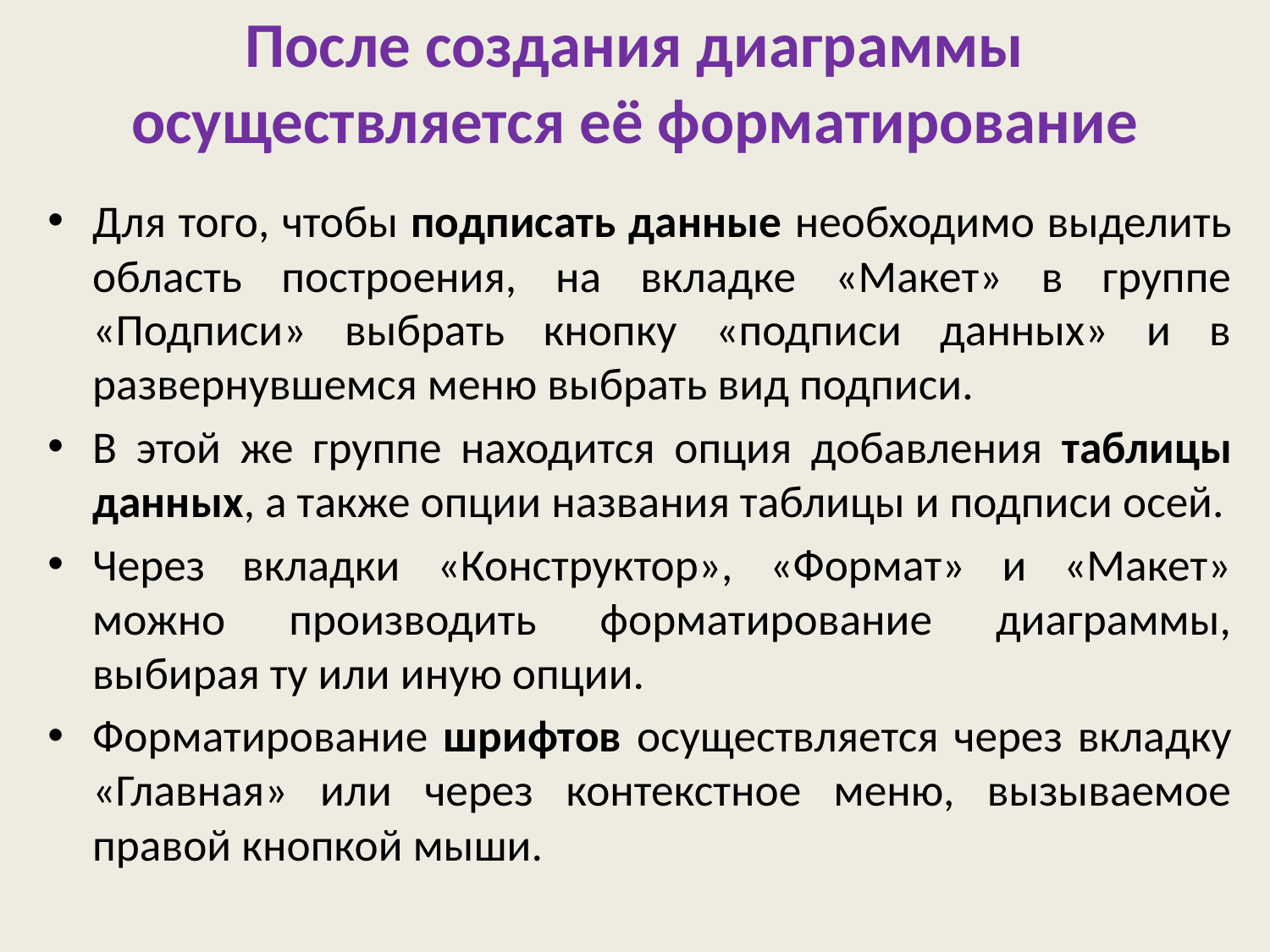

# После создания диаграммы осуществляется её форматирование
Для того, чтобы подписать данные необходимо выделить область построения, на вкладке «Макет» в группе «Подписи» выбрать кнопку «подписи данных» и в развернувшемся меню выбрать вид подписи.
В этой же группе находится опция добавления таблицы данных, а также опции названия таблицы и подписи осей.
Через вкладки «Конструктор», «Формат» и «Макет» можно производить форматирование диаграммы, выбирая ту или иную опции.
Форматирование шрифтов осуществляется через вкладку «Главная» или через контекстное меню, вызываемое правой кнопкой мыши.